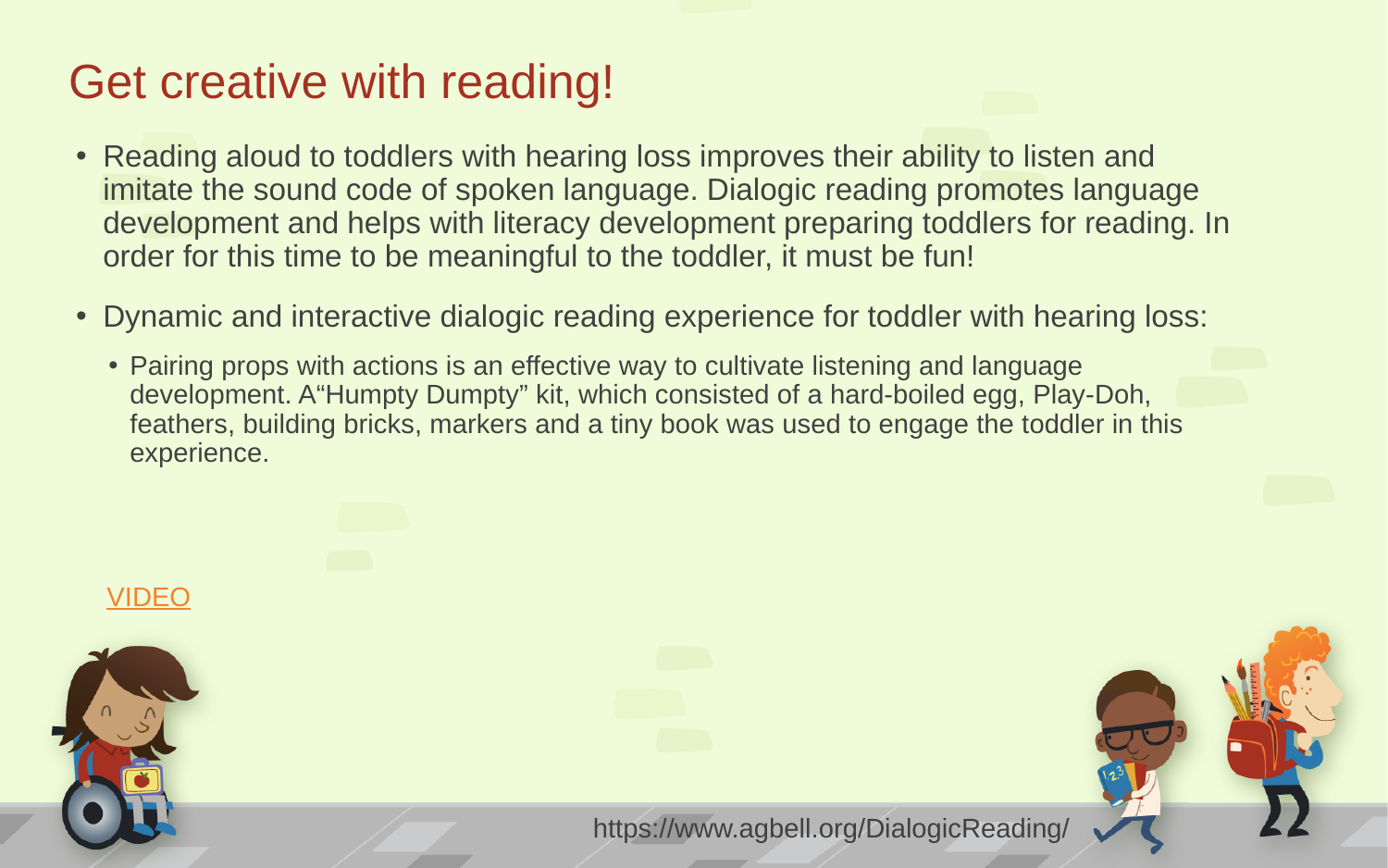

# Get creative with reading!
Reading aloud to toddlers with hearing loss improves their ability to listen and imitate the sound code of spoken language. Dialogic reading promotes language development and helps with literacy development preparing toddlers for reading. In order for this time to be meaningful to the toddler, it must be fun!
Dynamic and interactive dialogic reading experience for toddler with hearing loss:
Pairing props with actions is an effective way to cultivate listening and language development. A“Humpty Dumpty” kit, which consisted of a hard-boiled egg, Play-Doh, feathers, building bricks, markers and a tiny book was used to engage the toddler in this experience.
VIDEO
https://www.agbell.org/DialogicReading/